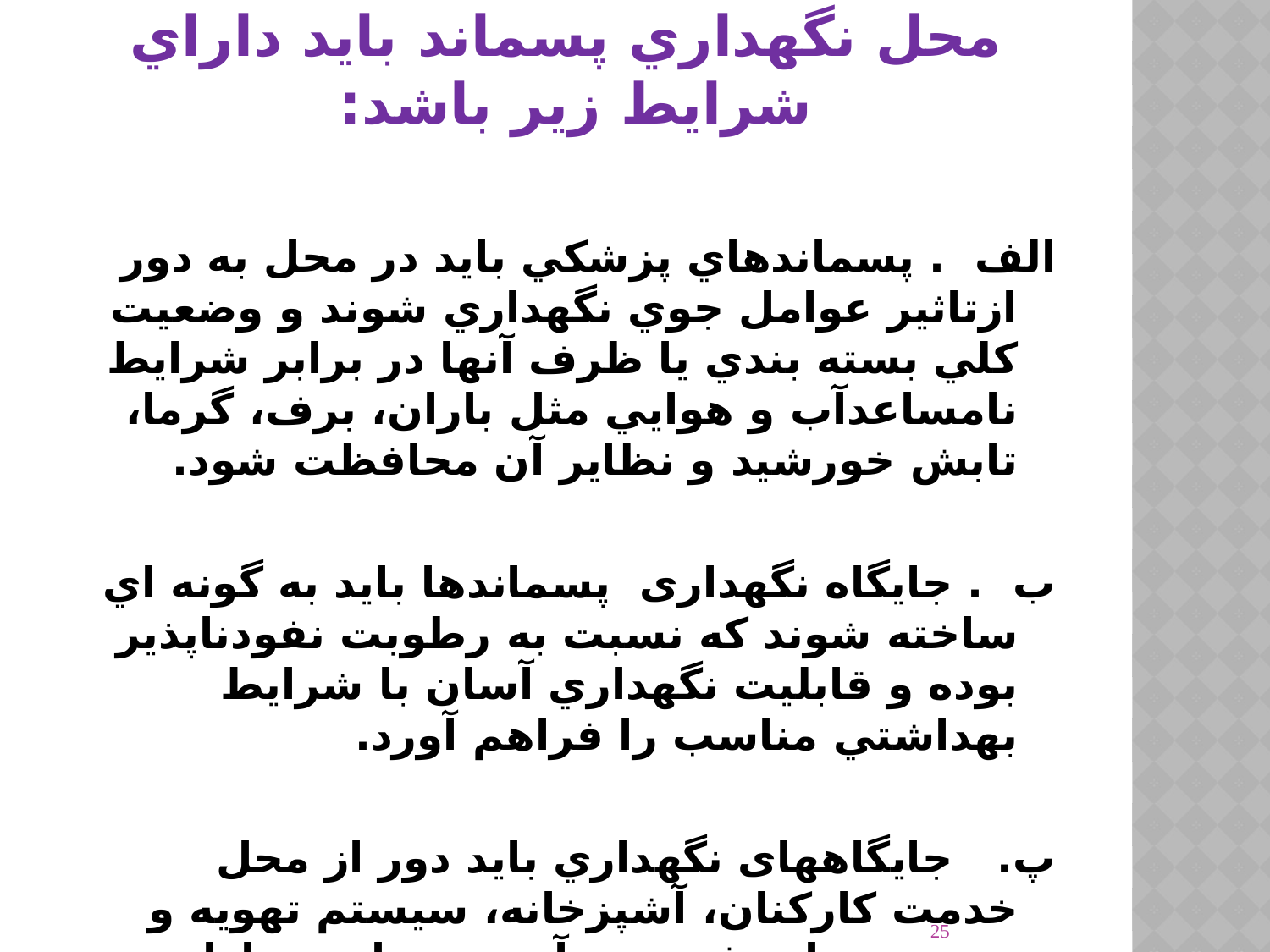

# محل نگهداري پسماند بايد داراي شرايط زير باشد:
الف  . پسماندھاي پزشكي بايد در محل به دور ازتاثیر عوامل جوي نگهداري شوند و وضعیت كلي بسته بندي يا ظرف آنھا در برابر شرايط نامساعدآب و هوايي مثل باران، برف، گرما، تابش خورشید و نظاير آن محافظت شود.

ب  . جايگاه نگهداری  پسماندھا بايد به گونه اي ساخته شوند كه نسبت به رطوبت نفودناپذير بوده و قابلیت نگهداري آسان با شرايط بهداشتي مناسب را فراھم آورد.

پ.   جايگاههای نگهداري بايد دور از محل خدمت كاركنان، آشپزخانه، سیستم تهويه و تبريد ومحل رفت و درآمد پرسنل، بیماران و مراجعان باشد
25